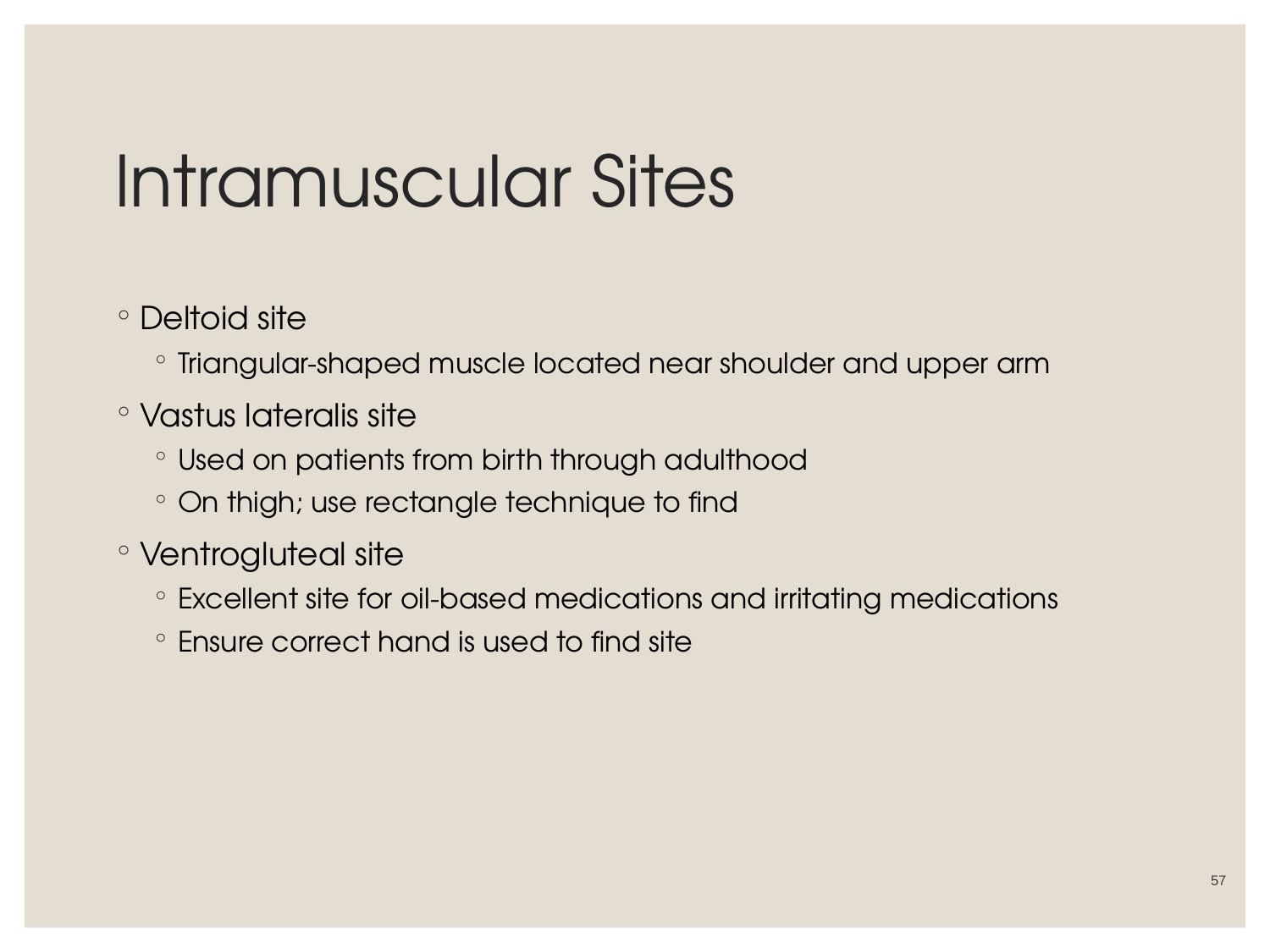

# Intramuscular Sites
Deltoid site
Triangular-shaped muscle located near shoulder and upper arm
Vastus lateralis site
Used on patients from birth through adulthood
On thigh; use rectangle technique to find
Ventrogluteal site
Excellent site for oil-based medications and irritating medications
Ensure correct hand is used to find site
 57